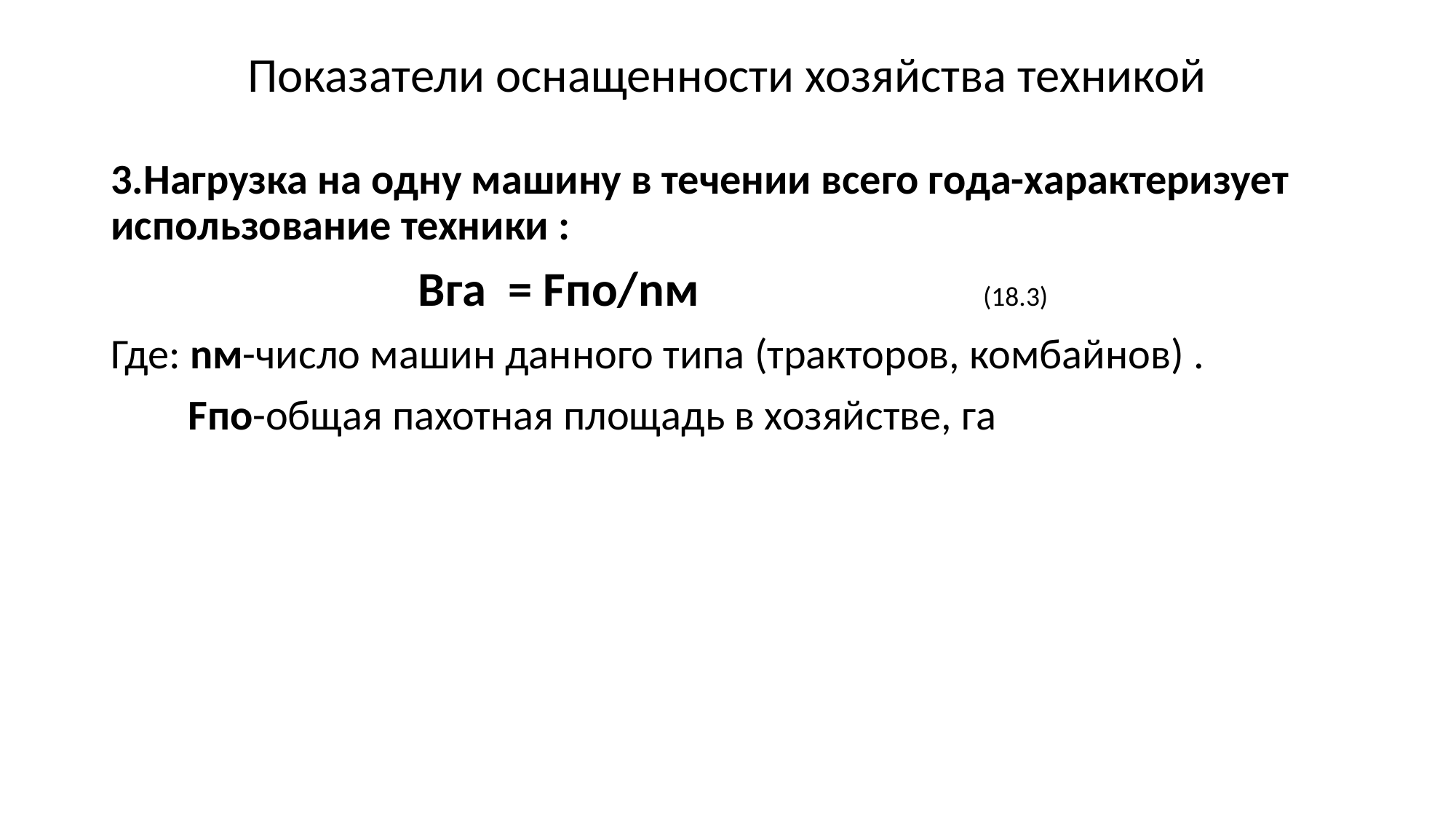

# Показатели оснащенности хозяйства техникой
3.Нагрузка на одну машину в течении всего года-характеризует использование техники :
 Вга  = Fпо/nм                          (18.3)
Где: nм-число машин данного типа (тракторов, комбайнов) .
        Fпо-общая пахотная площадь в хозяйстве, га